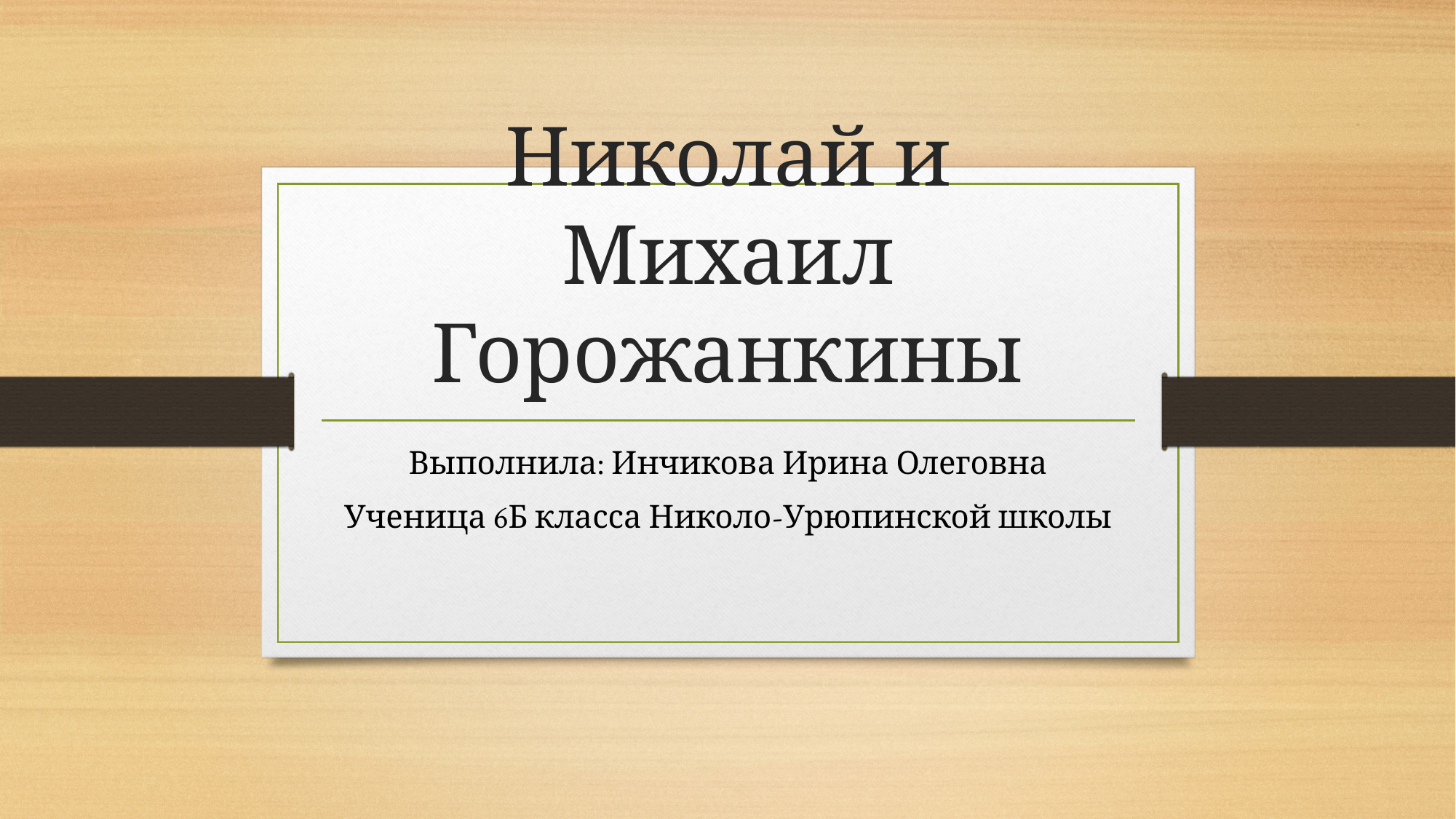

# Николай и Михаил Горожанкины
Выполнила: Инчикова Ирина Олеговна
Ученица 6Б класса Николо-Урюпинской школы